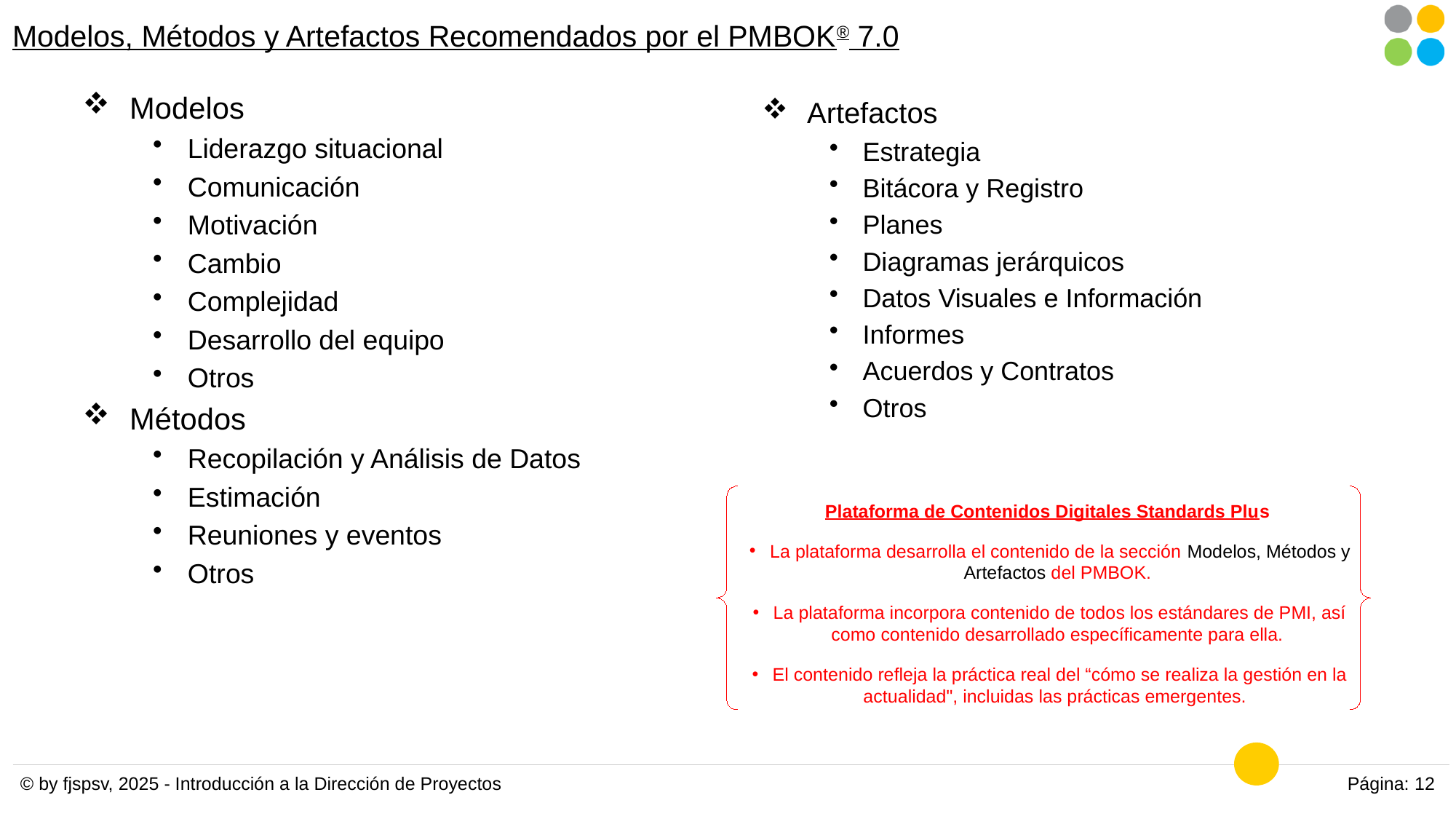

# Modelos, Métodos y Artefactos Recomendados por el PMBOK® 7.0
Modelos
Liderazgo situacional
Comunicación
Motivación
Cambio
Complejidad
Desarrollo del equipo
Otros
Métodos
Recopilación y Análisis de Datos
Estimación
Reuniones y eventos
Otros
Artefactos
Estrategia
Bitácora y Registro
Planes
Diagramas jerárquicos
Datos Visuales e Información
Informes
Acuerdos y Contratos
Otros
Plataforma de Contenidos Digitales Standards Plus
La plataforma desarrolla el contenido de la sección Modelos, Métodos y Artefactos del PMBOK.
La plataforma incorpora contenido de todos los estándares de PMI, así como contenido desarrollado específicamente para ella.
El contenido refleja la práctica real del “cómo se realiza la gestión en la actualidad", incluidas las prácticas emergentes.
© by fjspsv, 2025 - Introducción a la Dirección de Proyectos
Página: 12